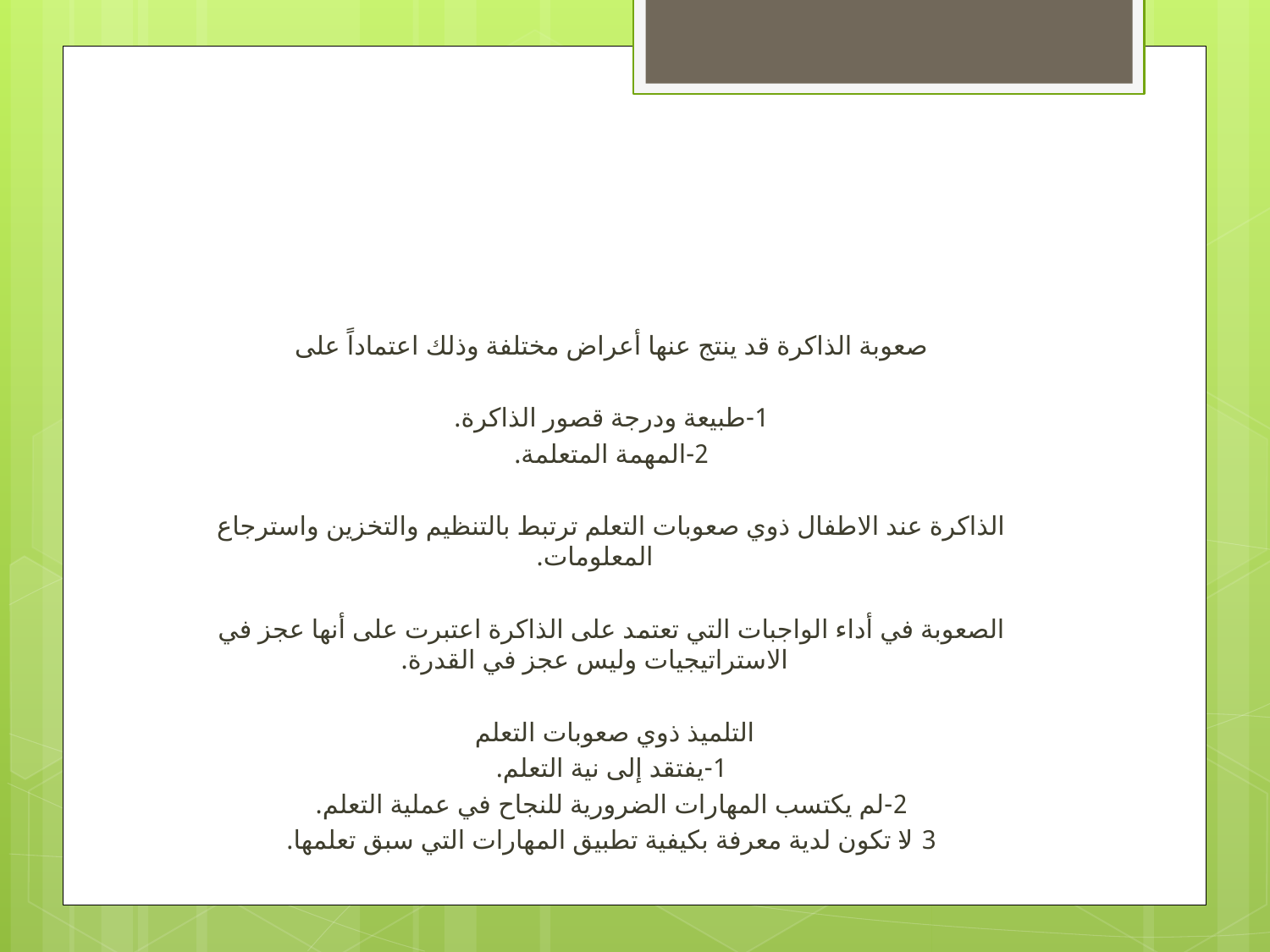

#
صعوبة الذاكرة قد ينتج عنها أعراض مختلفة وذلك اعتماداً على

1-طبيعة ودرجة قصور الذاكرة.
2-المهمة المتعلمة.

الذاكرة عند الاطفال ذوي صعوبات التعلم ترتبط بالتنظيم والتخزين واسترجاع المعلومات.

الصعوبة في أداء الواجبات التي تعتمد على الذاكرة اعتبرت على أنها عجز في الاستراتيجيات وليس عجز في القدرة.

التلميذ ذوي صعوبات التعلم
1-يفتقد إلى نية التعلم.
2-لم يكتسب المهارات الضرورية للنجاح في عملية التعلم.
3-لا تكون لدية معرفة بكيفية تطبيق المهارات التي سبق تعلمها.